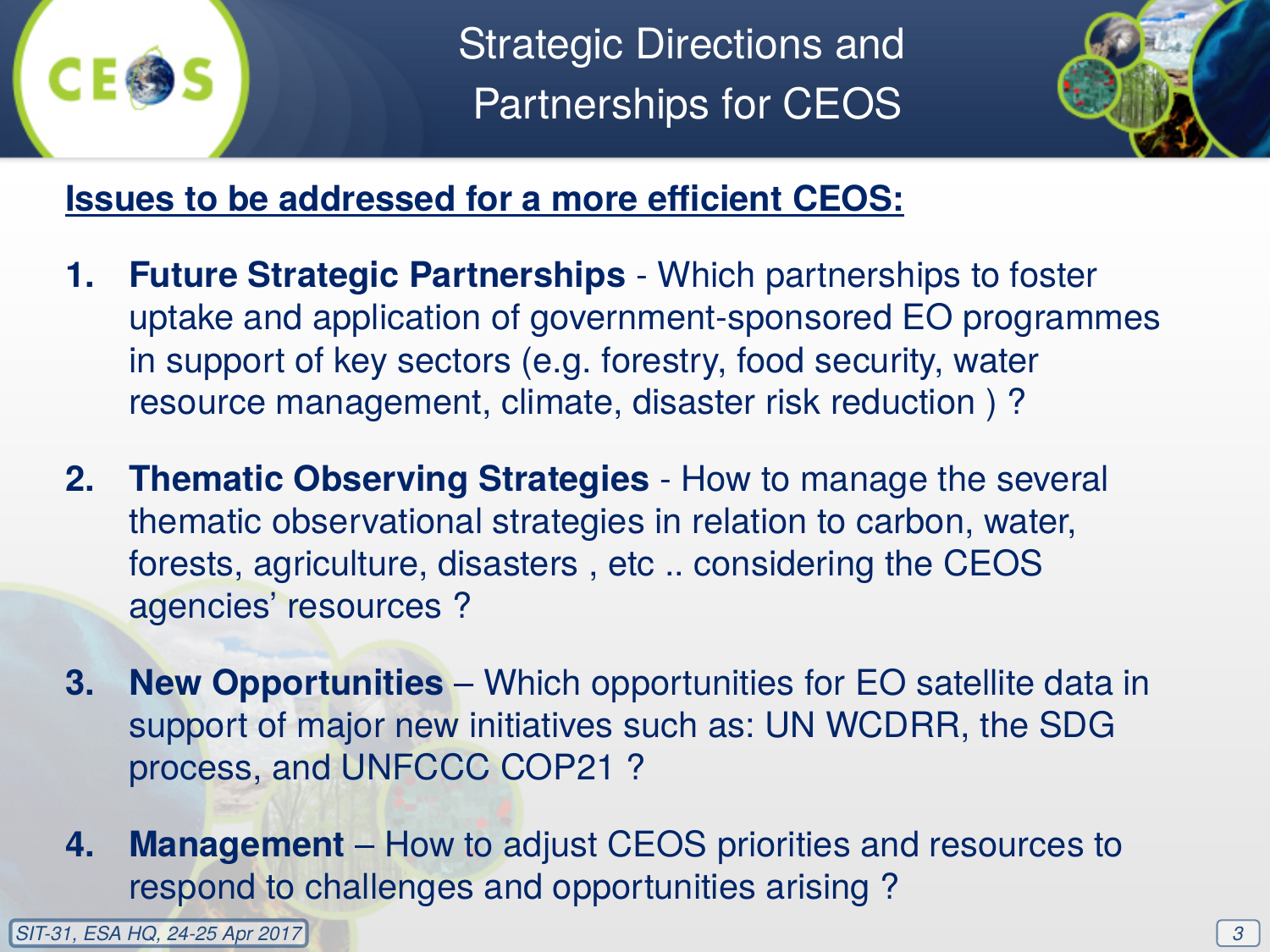

Strategic Directions and
Partnerships for CEOS
Issues to be addressed for a more efficient CEOS:

Future Strategic Partnerships - Which partnerships to foster uptake and application of government-sponsored EO programmes in support of key sectors (e.g. forestry, food security, water resource management, climate, disaster risk reduction ) ?

Thematic Observing Strategies - How to manage the several thematic observational strategies in relation to carbon, water, forests, agriculture, disasters , etc .. considering the CEOS agencies’ resources ?

New Opportunities – Which opportunities for EO satellite data in support of major new initiatives such as: UN WCDRR, the SDG process, and UNFCCC COP21 ?

Management – How to adjust CEOS priorities and resources to respond to challenges and opportunities arising ?
3